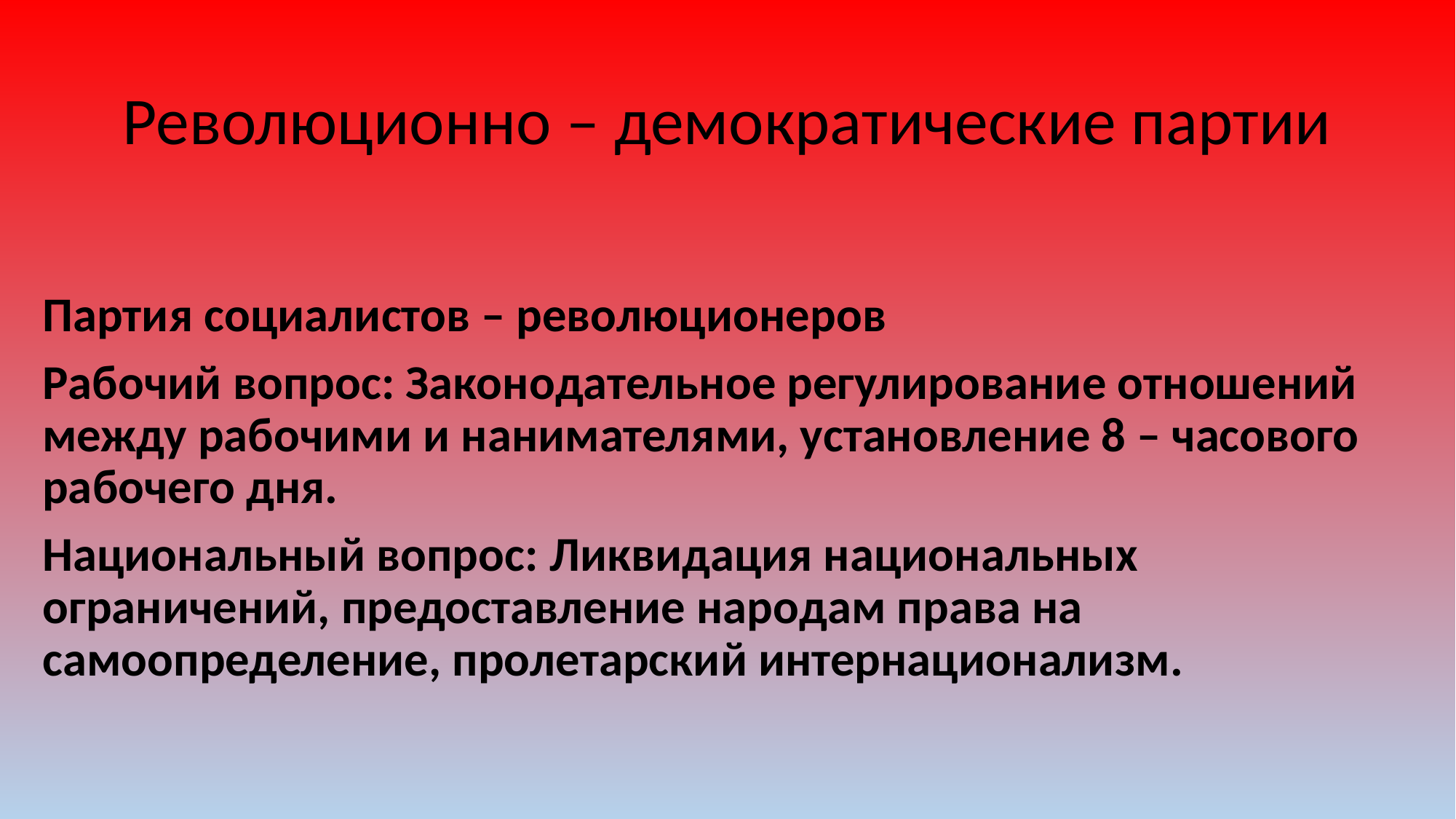

# Революционно – демократические партии

Партия социалистов – революционеров
Рабочий вопрос: Законодательное регулирование отношений между рабочими и нанимателями, установление 8 – часового рабочего дня.
Национальный вопрос: Ликвидация национальных ограничений, предоставление народам права на самоопределение, пролетарский интернационализм.